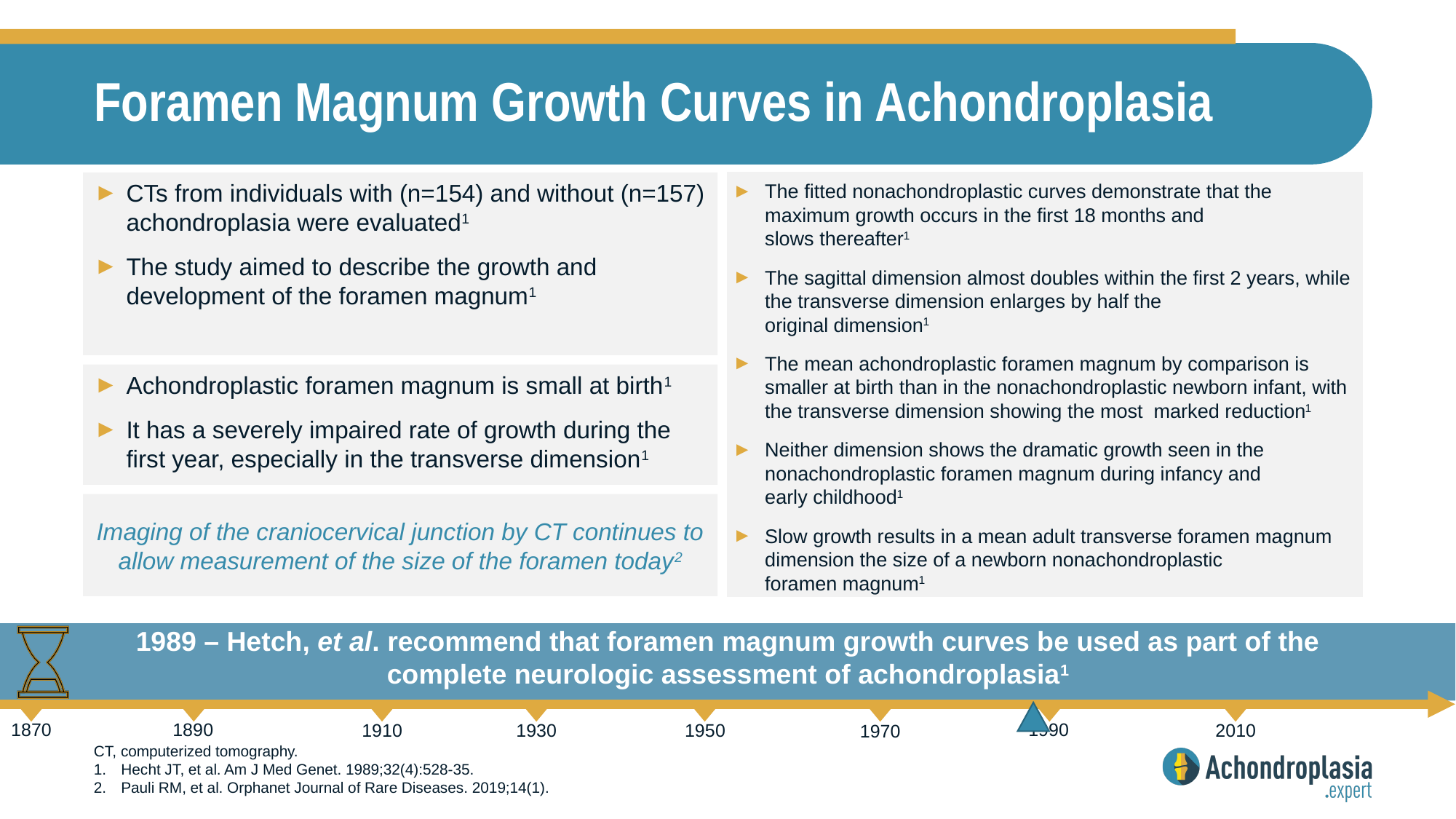

# Foramen Magnum Growth Curves in Achondroplasia
CTs from individuals with (n=154) and without (n=157) achondroplasia were evaluated1
The study aimed to describe the growth and development of the foramen magnum1

The fitted nonachondroplastic curves demonstrate that the maximum growth occurs in the first 18 months and
slows thereafter1
The sagittal dimension almost doubles within the first 2 years, while the transverse dimension enlarges by half the
original dimension1
The mean achondroplastic foramen magnum by comparison is smaller at birth than in the nonachondroplastic newborn infant, with the transverse dimension showing the most  marked reduction1
Neither dimension shows the dramatic growth seen in the nonachondroplastic foramen magnum during infancy and
early childhood1
Slow growth results in a mean adult transverse foramen magnum dimension the size of a newborn nonachondroplastic
foramen magnum1
Achondroplastic foramen magnum is small at birth1
It has a severely impaired rate of growth during the first year, especially in the transverse dimension1
Imaging of the craniocervical junction by CT continues to allow measurement of the size of the foramen today2
1989 – Hetch, et al. recommend that foramen magnum growth curves be used as part of the complete neurologic assessment of achondroplasia1

CT, computerized tomography.
Hecht JT, et al. Am J Med Genet. 1989;32(4):528-35.
Pauli RM, et al. Orphanet Journal of Rare Diseases. 2019;14(1).